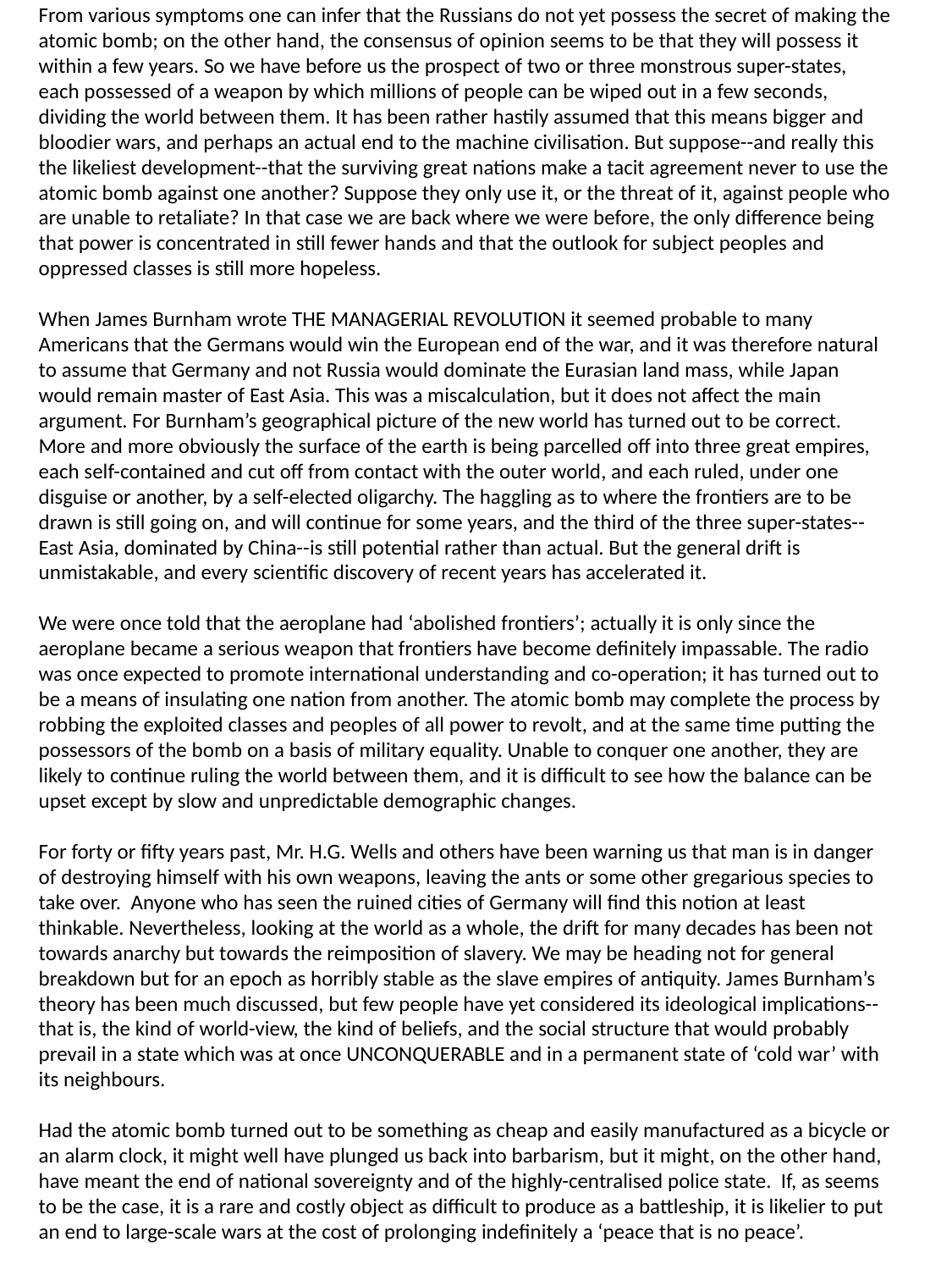

From various symptoms one can infer that the Russians do not yet possess the secret of making the atomic bomb; on the other hand, the consensus of opinion seems to be that they will possess it within a few years. So we have before us the prospect of two or three monstrous super-states, each possessed of a weapon by which millions of people can be wiped out in a few seconds, dividing the world between them. It has been rather hastily assumed that this means bigger and bloodier wars, and perhaps an actual end to the machine civilisation. But suppose--and really this the likeliest development--that the surviving great nations make a tacit agreement never to use the atomic bomb against one another? Suppose they only use it, or the threat of it, against people who are unable to retaliate? In that case we are back where we were before, the only difference being that power is concentrated in still fewer hands and that the outlook for subject peoples and oppressed classes is still more hopeless.

When James Burnham wrote THE MANAGERIAL REVOLUTION it seemed probable to many Americans that the Germans would win the European end of the war, and it was therefore natural to assume that Germany and not Russia would dominate the Eurasian land mass, while Japan would remain master of East Asia. This was a miscalculation, but it does not affect the main argument. For Burnham’s geographical picture of the new world has turned out to be correct. More and more obviously the surface of the earth is being parcelled off into three great empires, each self-contained and cut off from contact with the outer world, and each ruled, under one disguise or another, by a self-elected oligarchy. The haggling as to where the frontiers are to be drawn is still going on, and will continue for some years, and the third of the three super-states--East Asia, dominated by China--is still potential rather than actual. But the general drift is unmistakable, and every scientific discovery of recent years has accelerated it.

We were once told that the aeroplane had ‘abolished frontiers’; actually it is only since the aeroplane became a serious weapon that frontiers have become definitely impassable. The radio was once expected to promote international understanding and co-operation; it has turned out to be a means of insulating one nation from another. The atomic bomb may complete the process by robbing the exploited classes and peoples of all power to revolt, and at the same time putting the possessors of the bomb on a basis of military equality. Unable to conquer one another, they are likely to continue ruling the world between them, and it is difficult to see how the balance can be upset except by slow and unpredictable demographic changes.

For forty or fifty years past, Mr. H.G. Wells and others have been warning us that man is in danger of destroying himself with his own weapons, leaving the ants or some other gregarious species to take over.  Anyone who has seen the ruined cities of Germany will find this notion at least thinkable. Nevertheless, looking at the world as a whole, the drift for many decades has been not towards anarchy but towards the reimposition of slavery. We may be heading not for general breakdown but for an epoch as horribly stable as the slave empires of antiquity. James Burnham’s theory has been much discussed, but few people have yet considered its ideological implications--that is, the kind of world-view, the kind of beliefs, and the social structure that would probably prevail in a state which was at once UNCONQUERABLE and in a permanent state of ‘cold war’ with its neighbours.

Had the atomic bomb turned out to be something as cheap and easily manufactured as a bicycle or an alarm clock, it might well have plunged us back into barbarism, but it might, on the other hand, have meant the end of national sovereignty and of the highly-centralised police state.  If, as seems to be the case, it is a rare and costly object as difficult to produce as a battleship, it is likelier to put an end to large-scale wars at the cost of prolonging indefinitely a ‘peace that is no peace’.